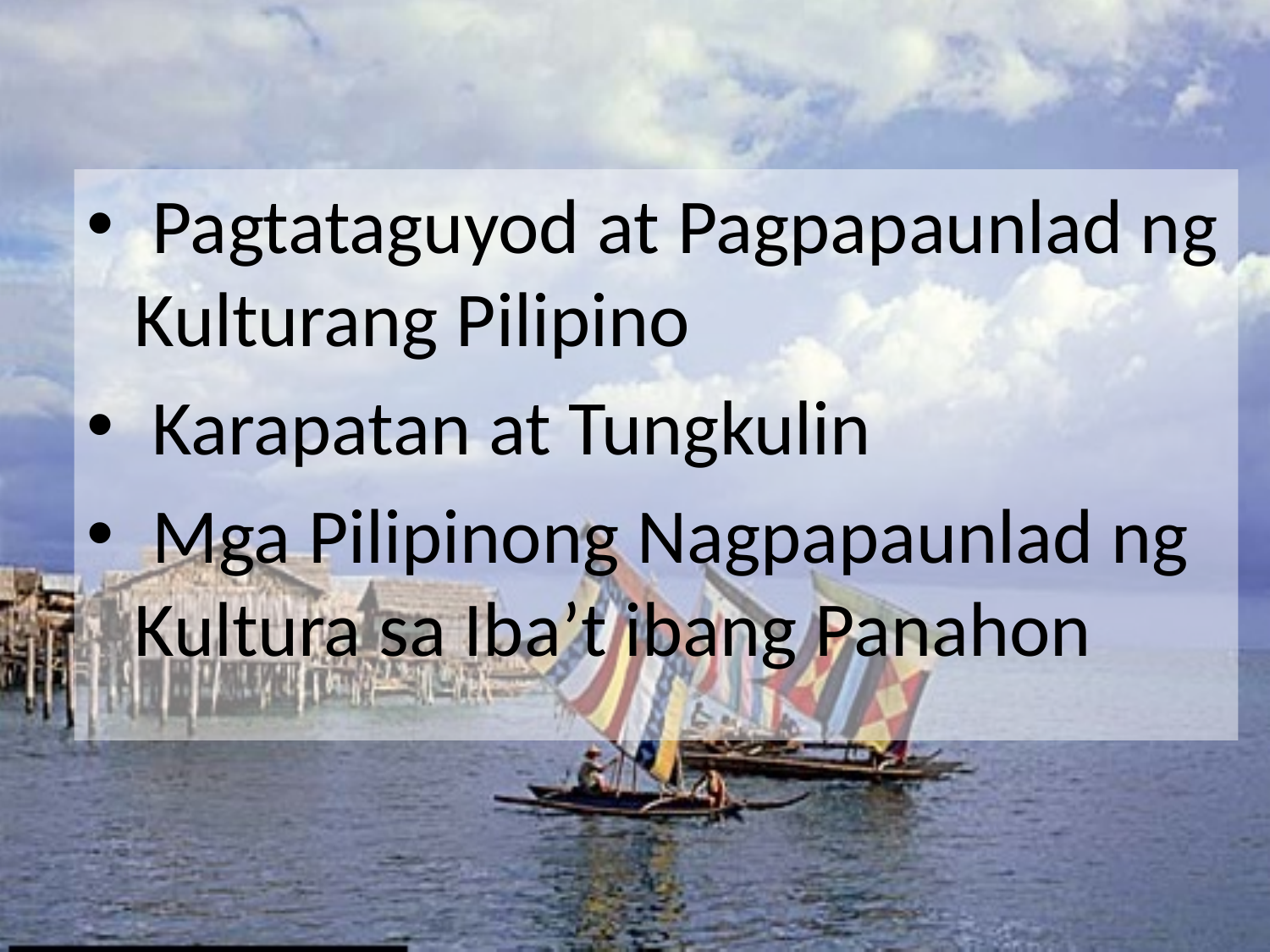

Pagtataguyod at Pagpapaunlad ng Kulturang Pilipino
 Karapatan at Tungkulin
 Mga Pilipinong Nagpapaunlad ng Kultura sa Iba’t ibang Panahon